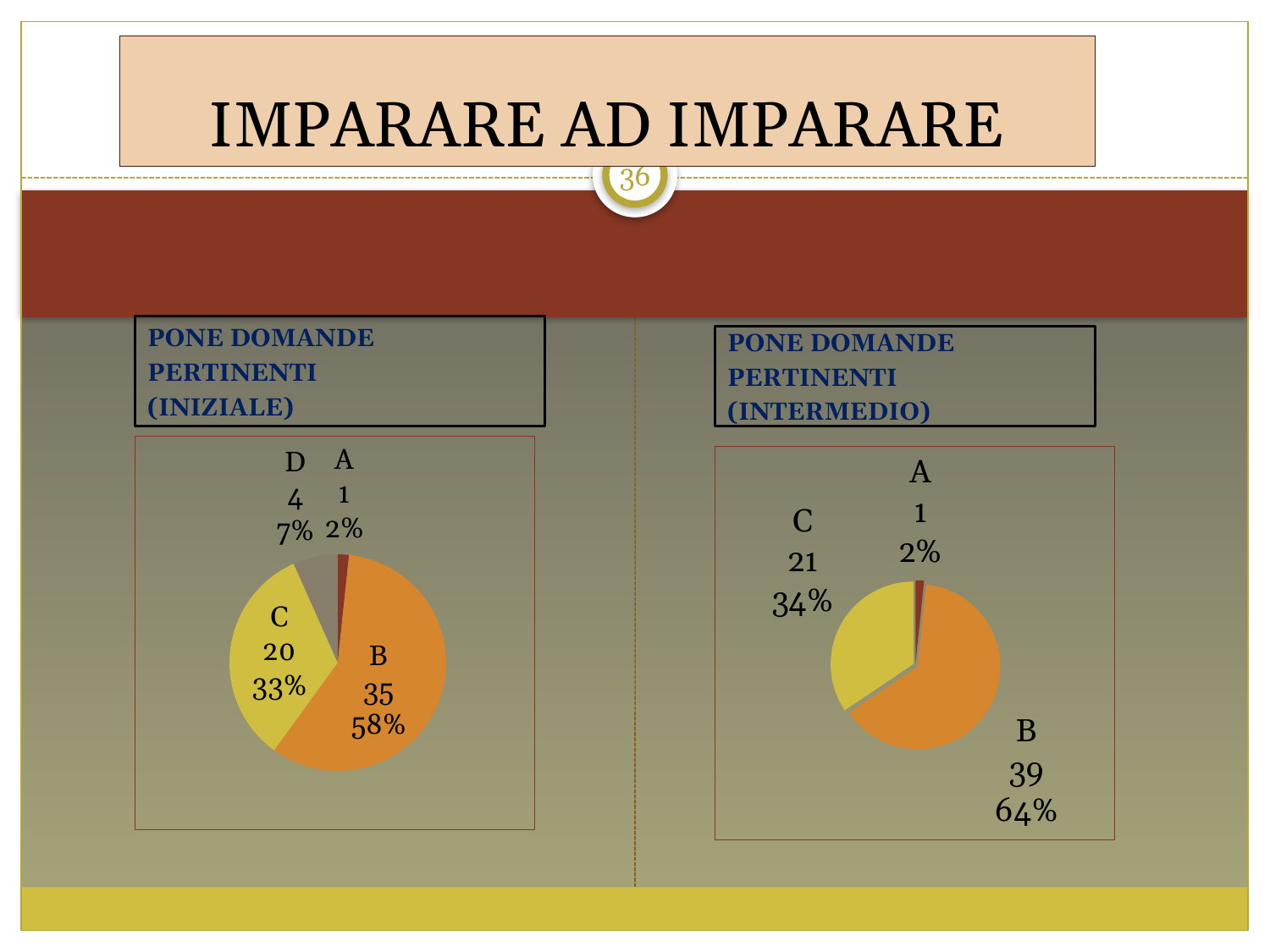

# IMPARARE AD IMPARARE
36
PONE DOMANDE
PERTINENTI
(INIZIALE)
PONE DOMANDE
PERTINENTI
(INTERMEDIO)

### Chart

| Category | Vendite |
|---|---|
| A | 1.0 |
| B | 35.0 |
| C | 20.0 |
| D | 4.0 |

### Chart

| Category | Vendite |
|---|---|
| A | 1.0 |
| B | 39.0 |
| C | 21.0 |
| D | 0.0 |